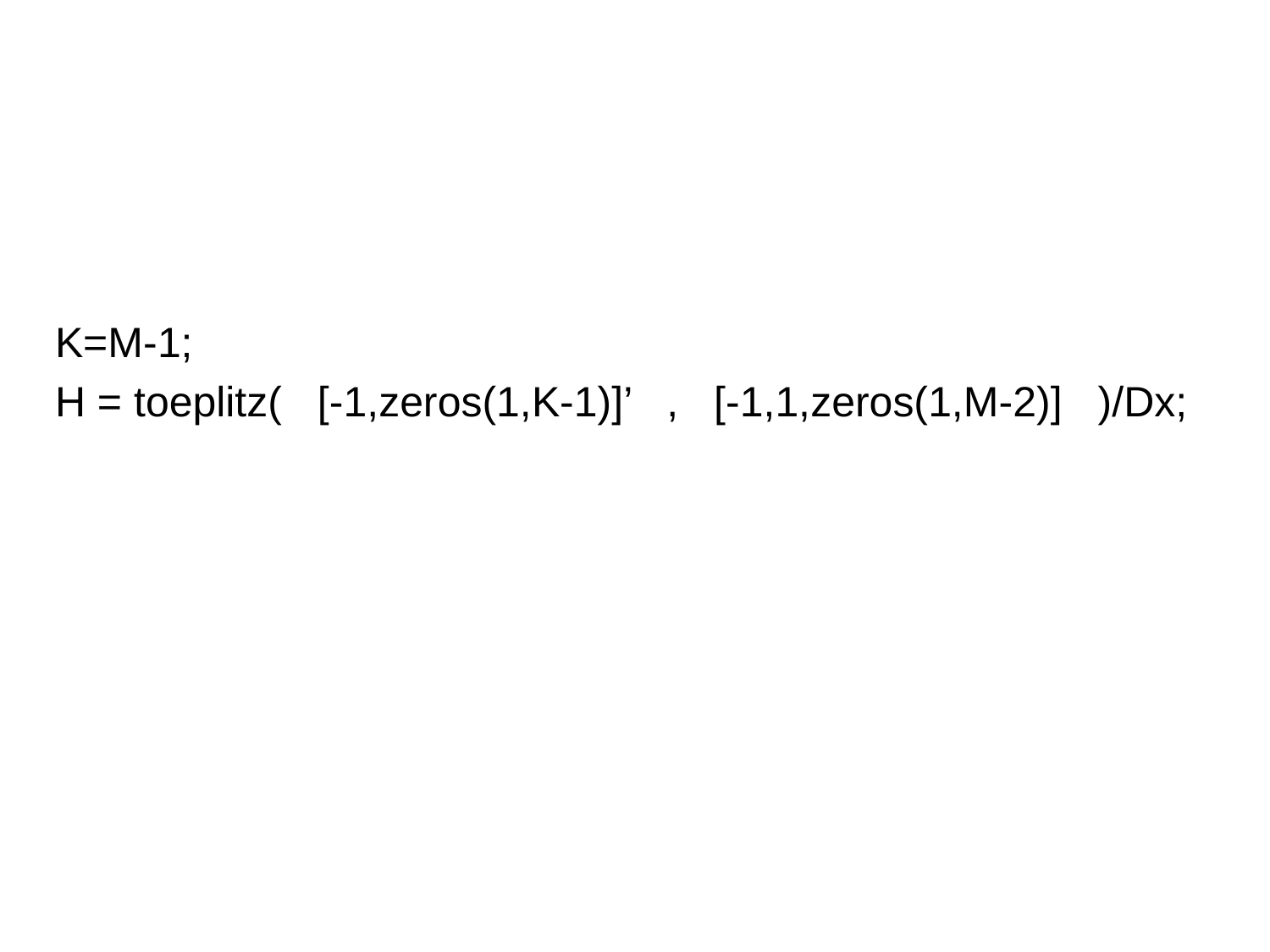

K=M-1;
H = toeplitz(   [-1,zeros(1,K-1)]’   ,   [-1,1,zeros(1,M-2)]   )/Dx;